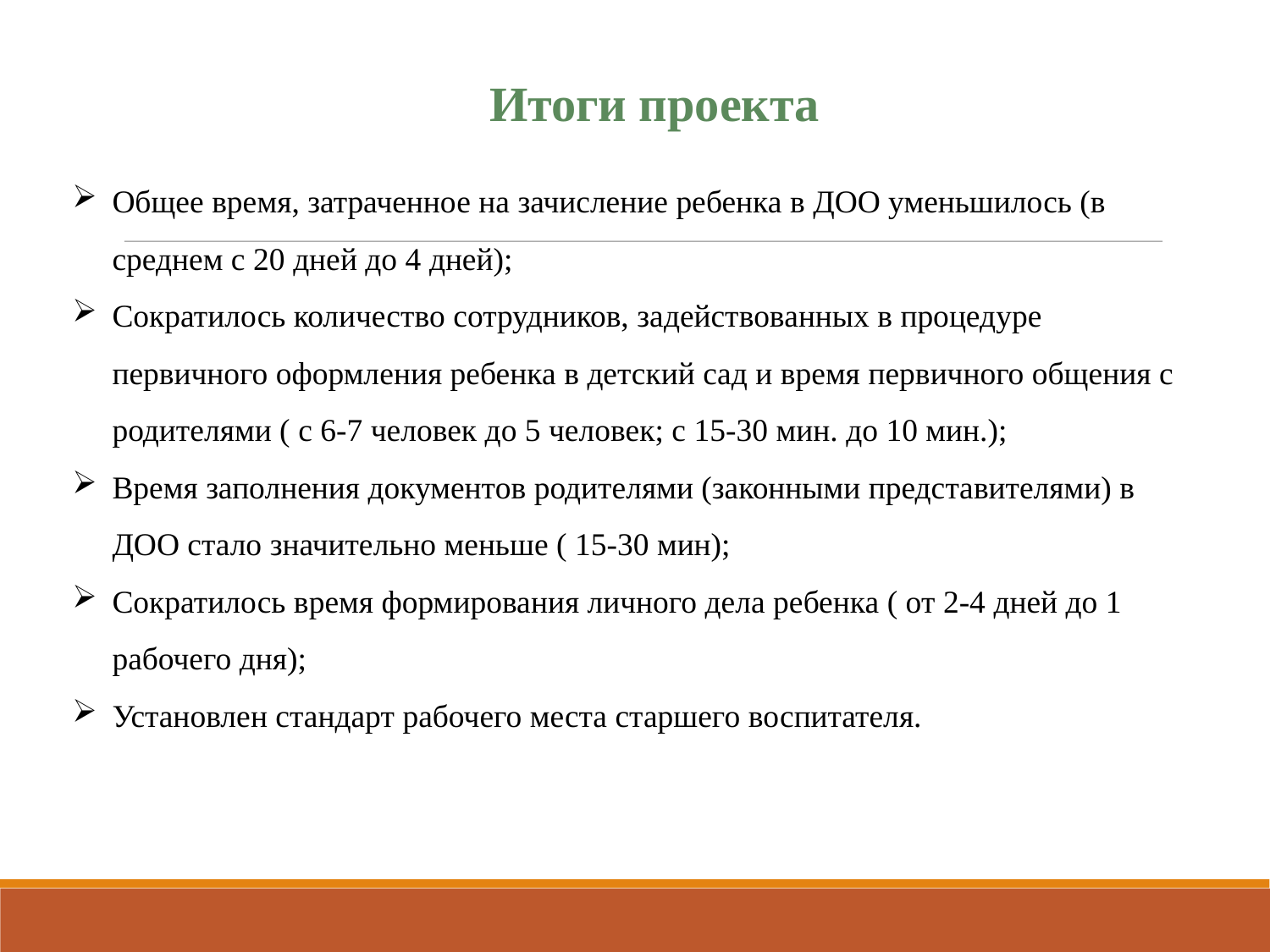

Итоги проекта
Общее время, затраченное на зачисление ребенка в ДОО уменьшилось (в среднем с 20 дней до 4 дней);
Сократилось количество сотрудников, задействованных в процедуре первичного оформления ребенка в детский сад и время первичного общения с родителями ( с 6-7 человек до 5 человек; с 15-30 мин. до 10 мин.);
Время заполнения документов родителями (законными представителями) в ДОО стало значительно меньше ( 15-30 мин);
Сократилось время формирования личного дела ребенка ( от 2-4 дней до 1 рабочего дня);
Установлен стандарт рабочего места старшего воспитателя.